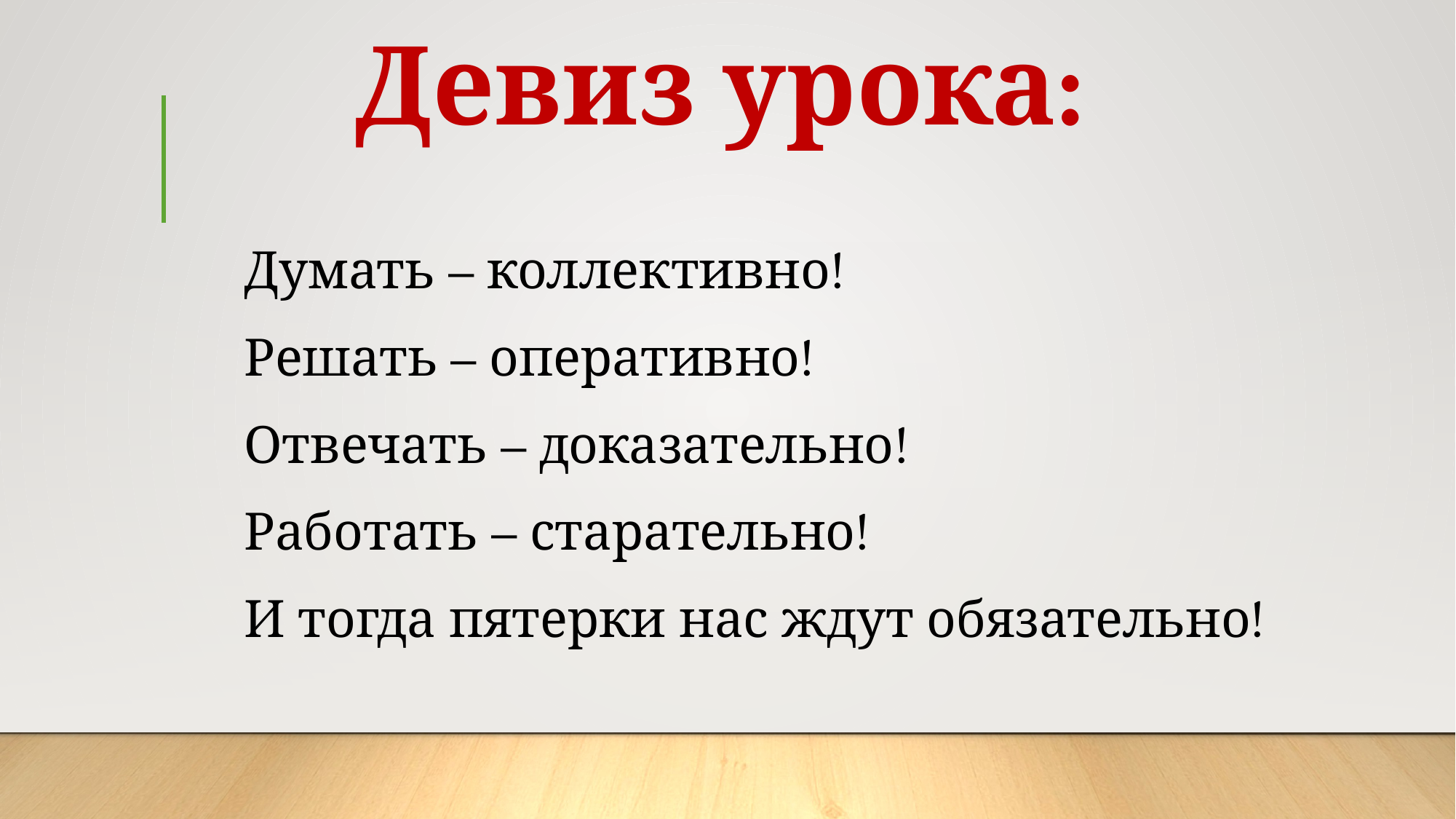

Девиз урока:

Думать – коллективно!
Решать – оперативно!
Отвечать – доказательно!
Работать – старательно!
И тогда пятерки нас ждут обязательно!